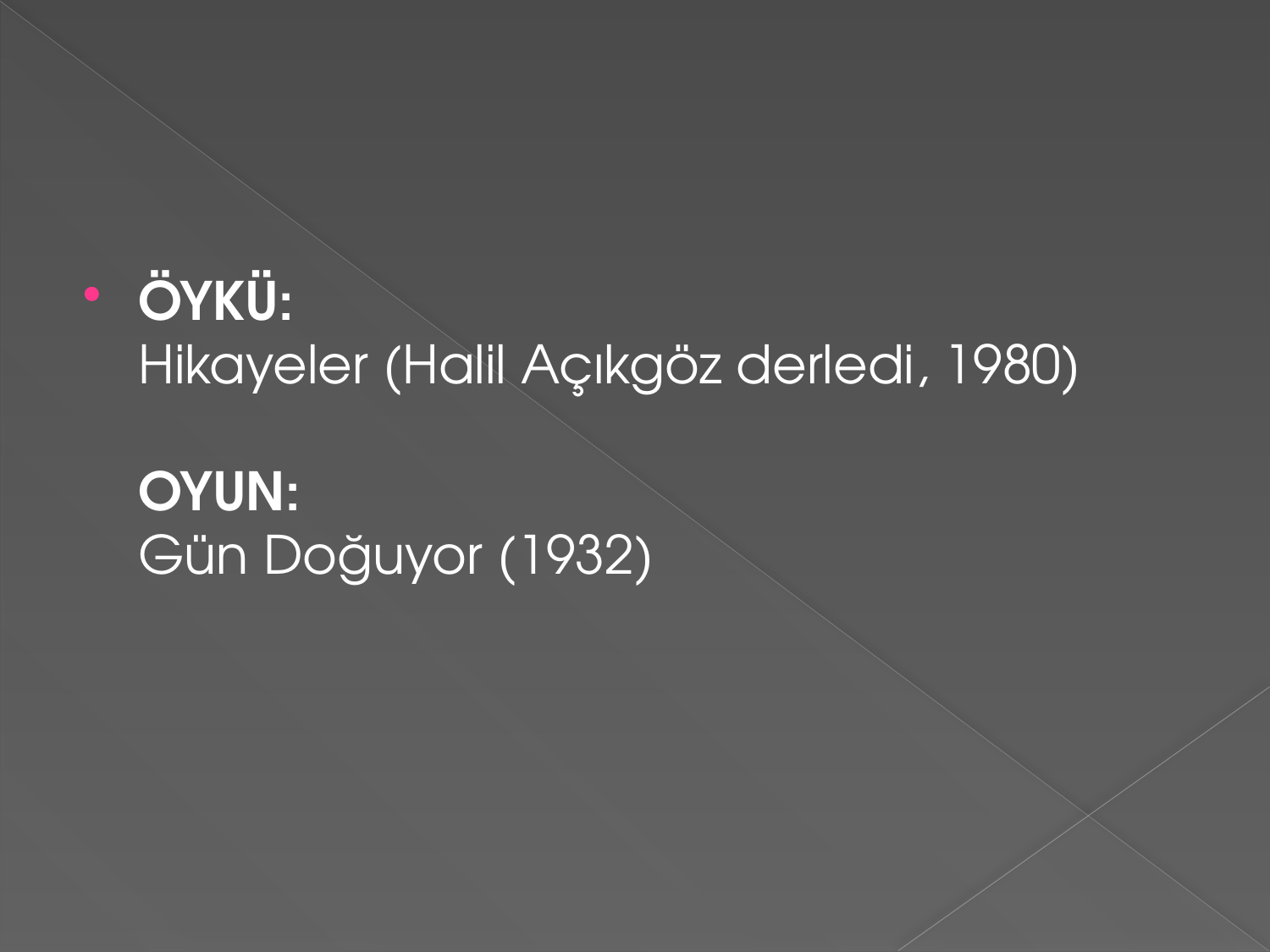

#
ÖYKÜ:
Hikayeler (Halil Açıkgöz derledi, 1980)
OYUN:
Gün Doğuyor (1932)